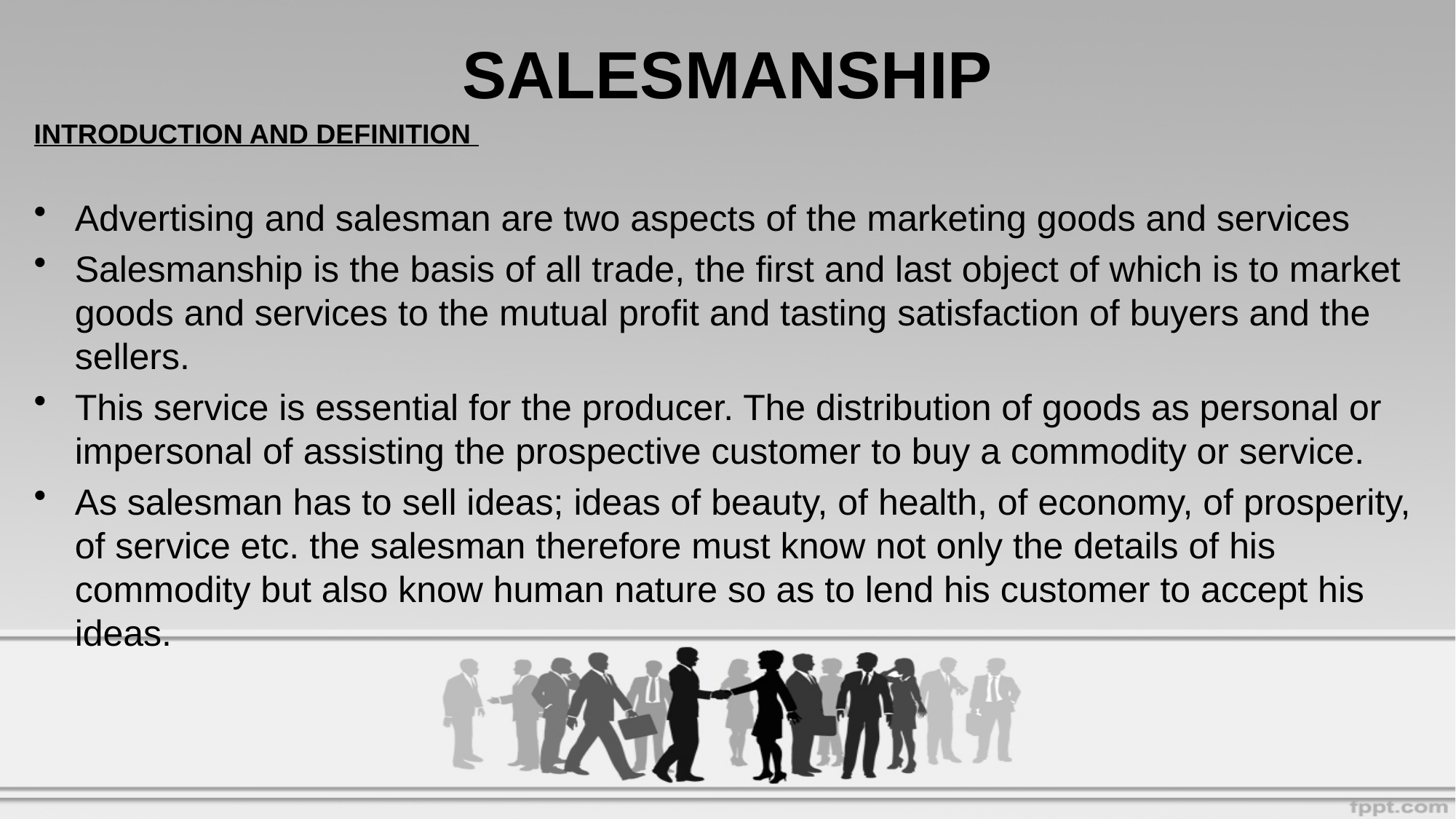

# SALESMANSHIP
INTRODUCTION AND DEFINITION

Advertising and salesman are two aspects of the marketing goods and services
Salesmanship is the basis of all trade, the first and last object of which is to market goods and services to the mutual profit and tasting satisfaction of buyers and the sellers.
This service is essential for the producer. The distribution of goods as personal or impersonal of assisting the prospective customer to buy a commodity or service.
As salesman has to sell ideas; ideas of beauty, of health, of economy, of prosperity, of service etc. the salesman therefore must know not only the details of his commodity but also know human nature so as to lend his customer to accept his ideas.